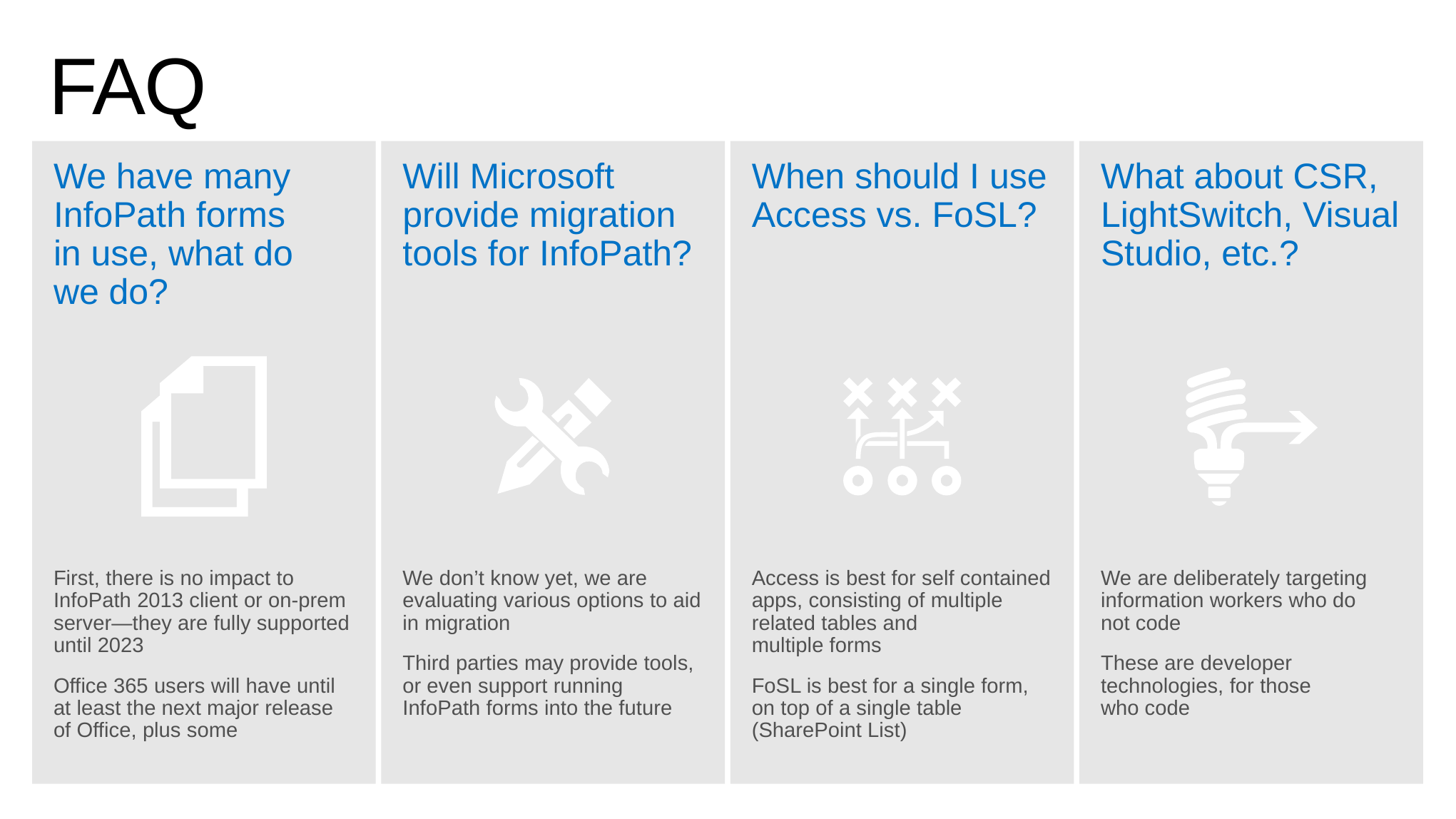

# FAQ
We have many InfoPath forms
in use, what do
we do?
Will Microsoft provide migration tools for InfoPath?
When should I use Access vs. FoSL?
What about CSR, LightSwitch, Visual Studio, etc.?

First, there is no impact to InfoPath 2013 client or on-prem server—they are fully supported until 2023
Office 365 users will have until at least the next major release
of Office, plus some
We don’t know yet, we are evaluating various options to aid in migration
Third parties may provide tools, or even support running InfoPath forms into the future
Access is best for self contained apps, consisting of multiple related tables and
multiple forms
FoSL is best for a single form,
on top of a single table
(SharePoint List)
We are deliberately targeting information workers who do
not code
These are developer technologies, for those
who code